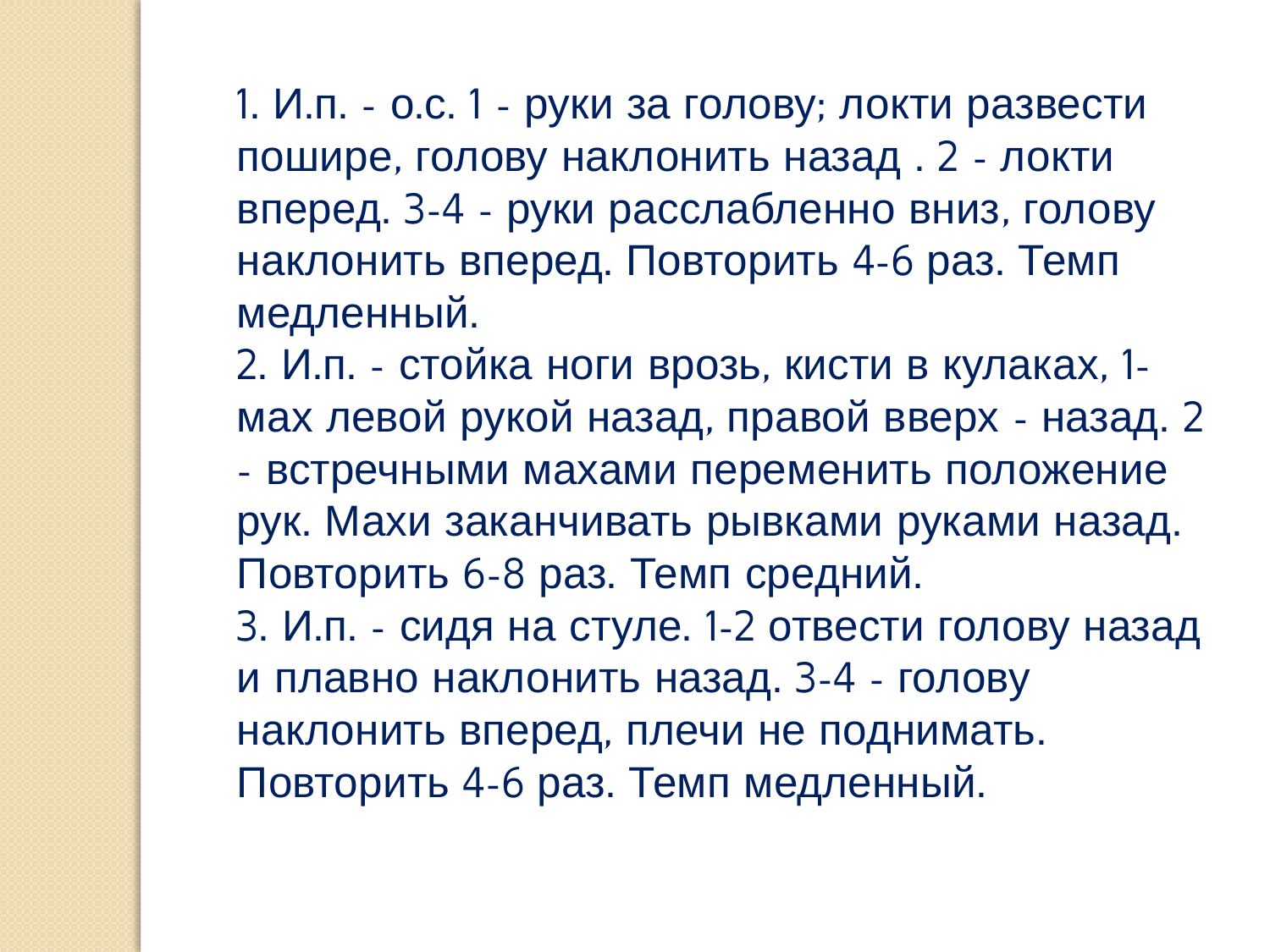

1. И.п. - о.с. 1 - руки за голову; локти развести пошире, голову наклонить назад . 2 - локти вперед. 3-4 - руки расслабленно вниз, голову наклонить вперед. Повторить 4-6 раз. Темп медленный.
2. И.п. - стойка ноги врозь, кисти в кулаках, 1-мах левой рукой назад, правой вверх - назад. 2 - встречными махами переменить положение рук. Махи заканчивать рывками руками назад. Повторить 6-8 раз. Темп средний.
3. И.п. - сидя на стуле. 1-2 отвести голову назад и плавно наклонить назад. 3-4 - голову наклонить вперед, плечи не поднимать. Повторить 4-6 раз. Темп медленный.